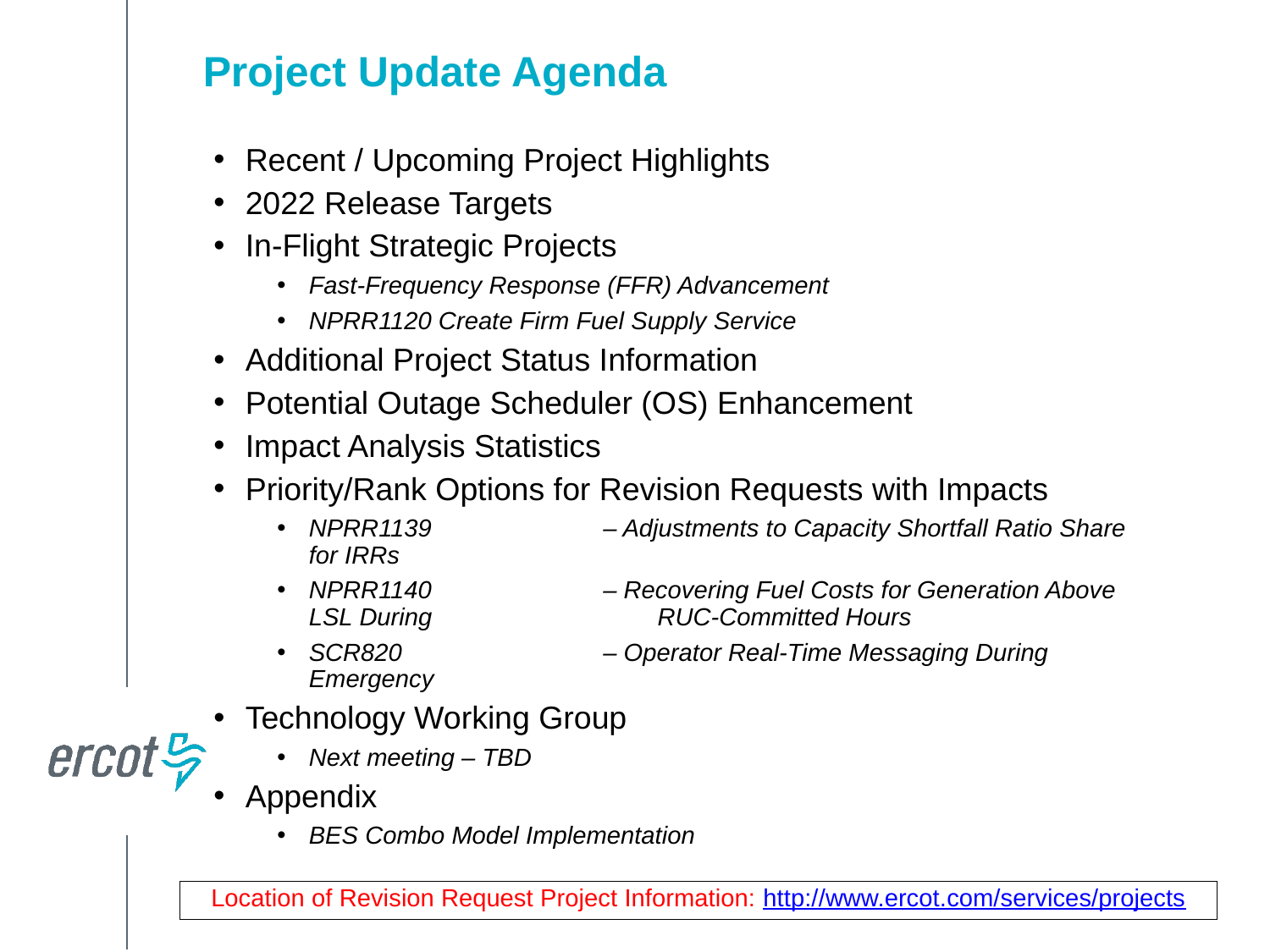

Project Update Agenda
Recent / Upcoming Project Highlights
2022 Release Targets
In-Flight Strategic Projects
Fast-Frequency Response (FFR) Advancement
NPRR1120 Create Firm Fuel Supply Service
Additional Project Status Information
Potential Outage Scheduler (OS) Enhancement
Impact Analysis Statistics
Priority/Rank Options for Revision Requests with Impacts
NPRR1139	– Adjustments to Capacity Shortfall Ratio Share for IRRs
NPRR1140	– Recovering Fuel Costs for Generation Above LSL During 		RUC-Committed Hours
SCR820	– Operator Real-Time Messaging During Emergency
Technology Working Group
Next meeting – TBD
Appendix
BES Combo Model Implementation
Location of Revision Request Project Information: http://www.ercot.com/services/projects